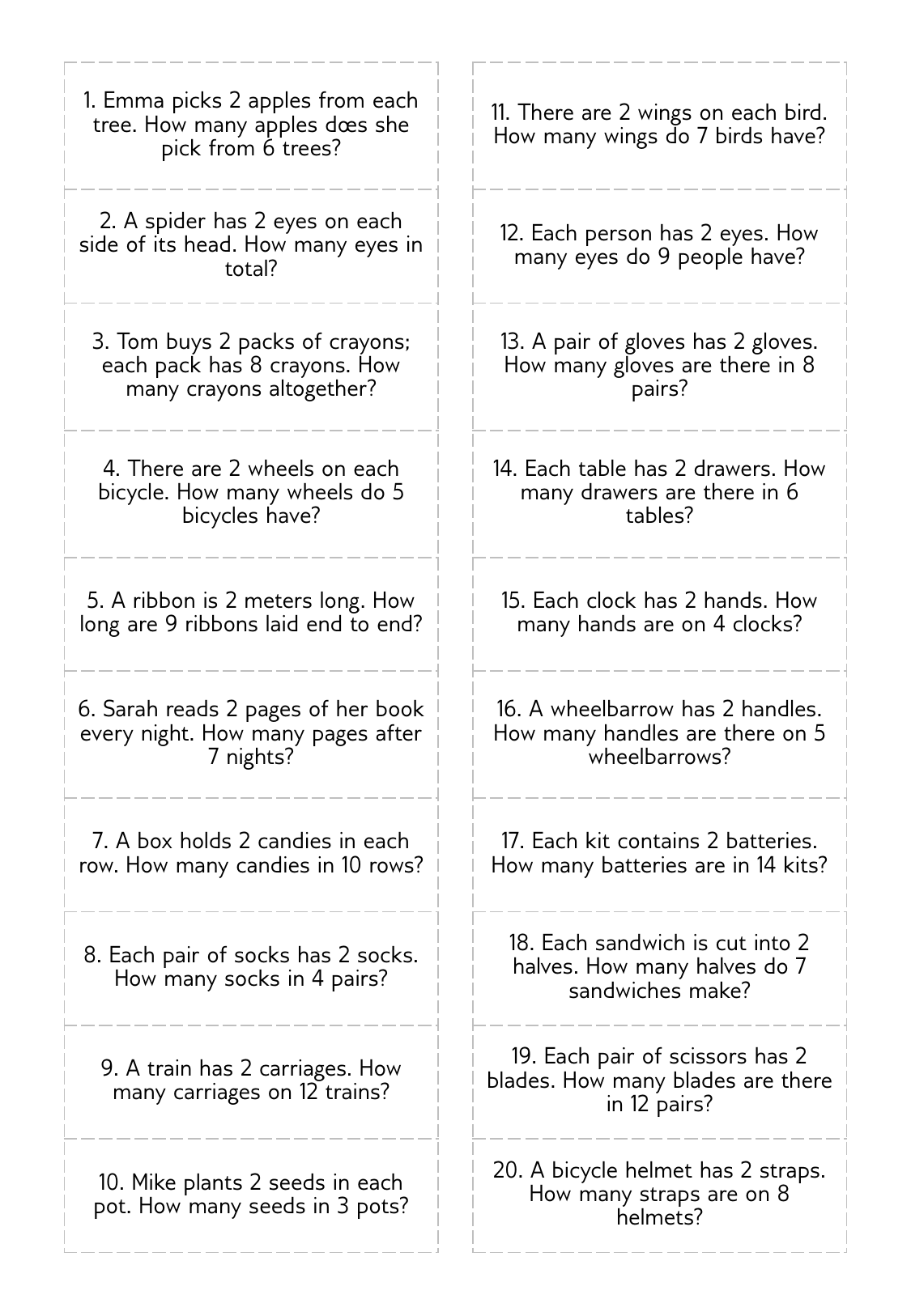

| 1. Emma picks 2 apples from each tree. How many apples does she pick from 6 trees? |
| --- |
| 2. A spider has 2 eyes on each side of its head. How many eyes in total? |
| 3. Tom buys 2 packs of crayons; each pack has 8 crayons. How many crayons altogether? |
| 4. There are 2 wheels on each bicycle. How many wheels do 5 bicycles have? |
| 5. A ribbon is 2 meters long. How long are 9 ribbons laid end to end? |
| 6. Sarah reads 2 pages of her book every night. How many pages after 7 nights? |
| 7. A box holds 2 candies in each row. How many candies in 10 rows? |
| 8. Each pair of socks has 2 socks. How many socks in 4 pairs? |
| 9. A train has 2 carriages. How many carriages on 12 trains? |
| 10. Mike plants 2 seeds in each pot. How many seeds in 3 pots? |
| 11. There are 2 wings on each bird. How many wings do 7 birds have? |
| --- |
| 12. Each person has 2 eyes. How many eyes do 9 people have? |
| 13. A pair of gloves has 2 gloves. How many gloves are there in 8 pairs? |
| 14. Each table has 2 drawers. How many drawers are there in 6 tables? |
| 15. Each clock has 2 hands. How many hands are on 4 clocks? |
| 16. A wheelbarrow has 2 handles. How many handles are there on 5 wheelbarrows? |
| 17. Each kit contains 2 batteries. How many batteries are in 14 kits? |
| 18. Each sandwich is cut into 2 halves. How many halves do 7 sandwiches make? |
| 19. Each pair of scissors has 2 blades. How many blades are there in 12 pairs? |
| 20. A bicycle helmet has 2 straps. How many straps are on 8 helmets? |